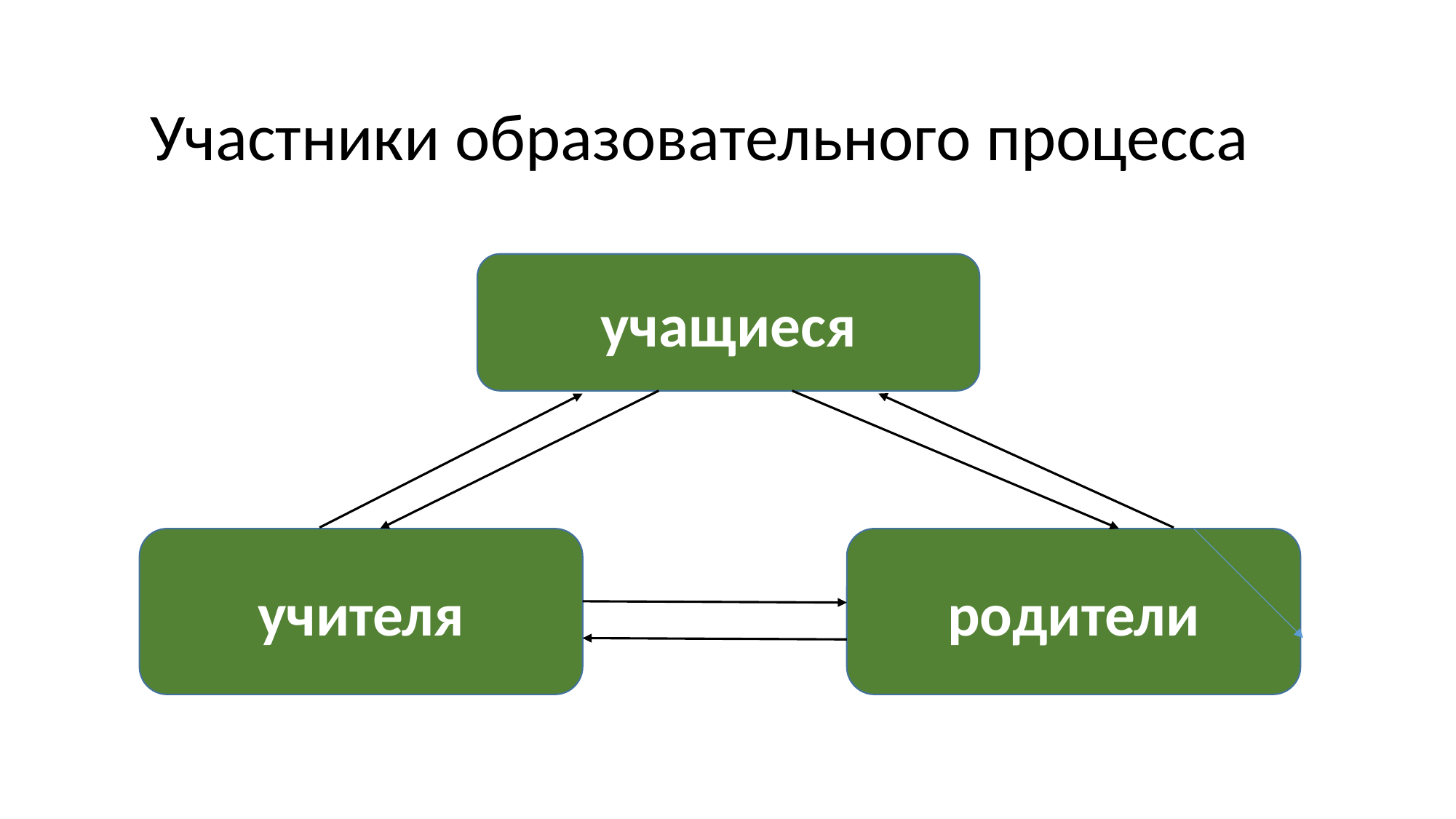

# Участники образовательного процесса

учащиеся
учителя
родители